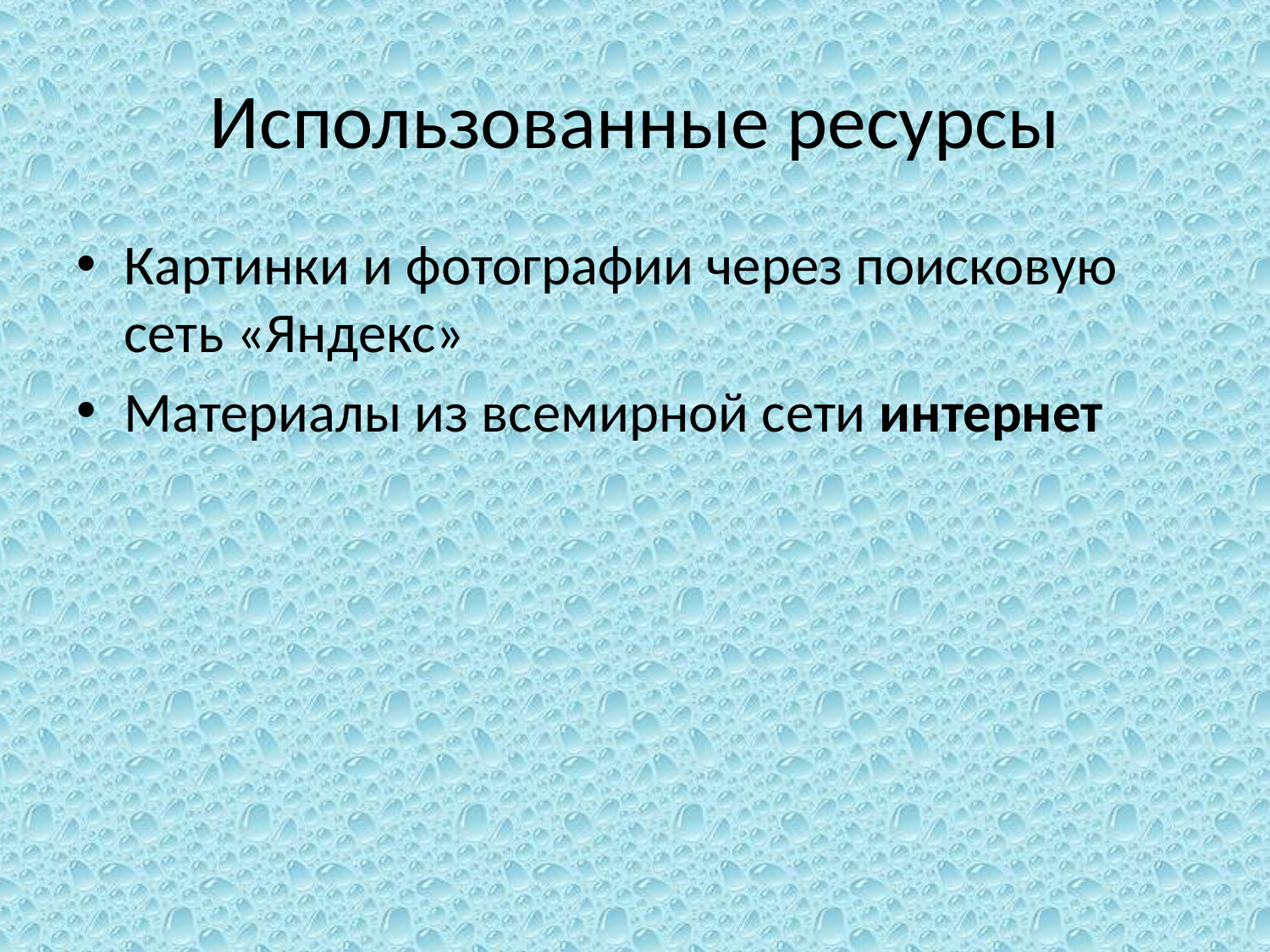

# Использованные ресурсы
Картинки и фотографии через поисковую сеть «Яндекс»
Материалы из всемирной сети интернет